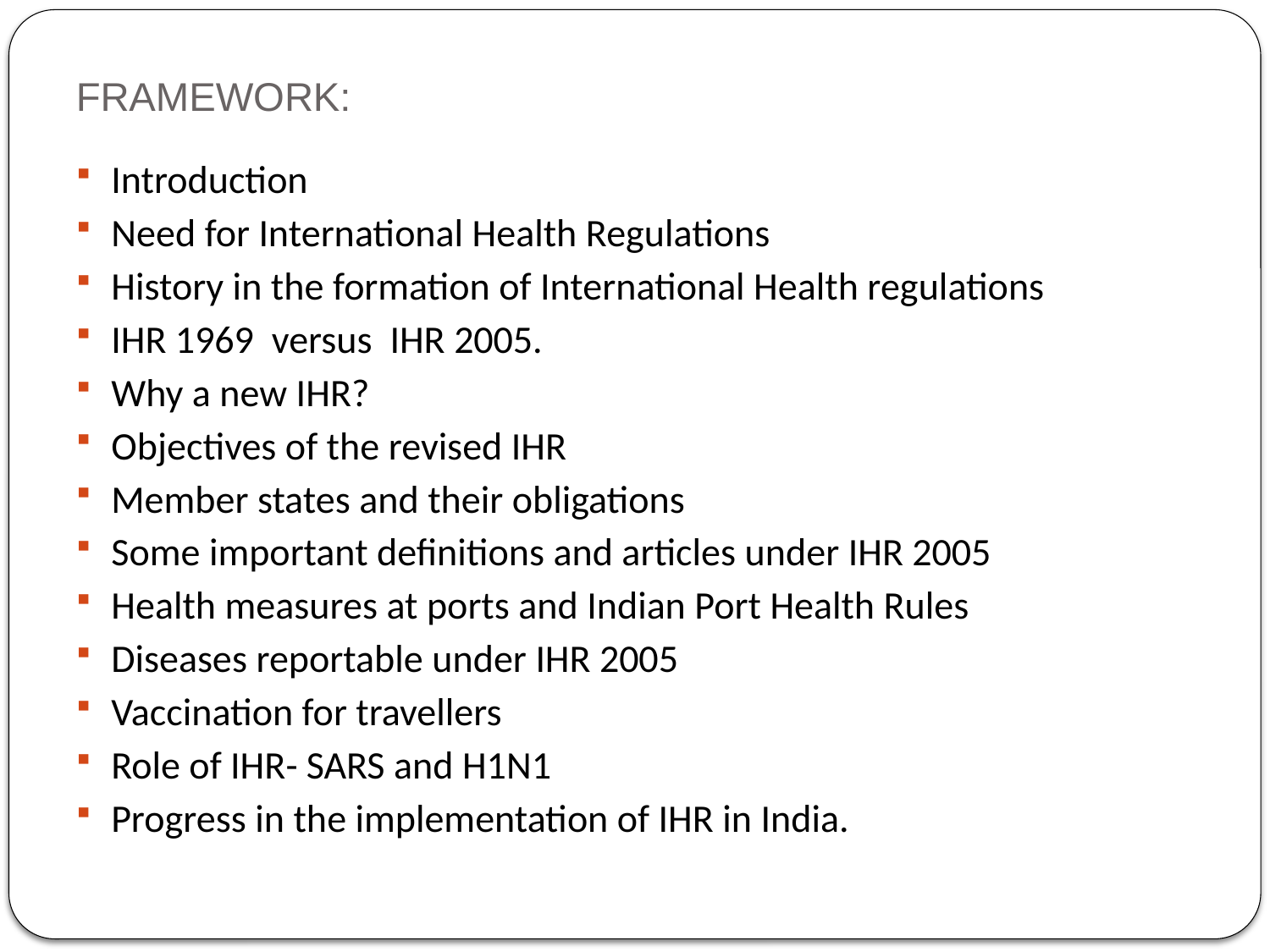

# FRAMEWORK:
Introduction
Need for International Health Regulations
History in the formation of International Health regulations
IHR 1969  versus  IHR 2005.
Why a new IHR?
Objectives of the revised IHR
Member states and their obligations
Some important definitions and articles under IHR 2005
Health measures at ports and Indian Port Health Rules
Diseases reportable under IHR 2005
Vaccination for travellers
Role of IHR- SARS and H1N1
Progress in the implementation of IHR in India.